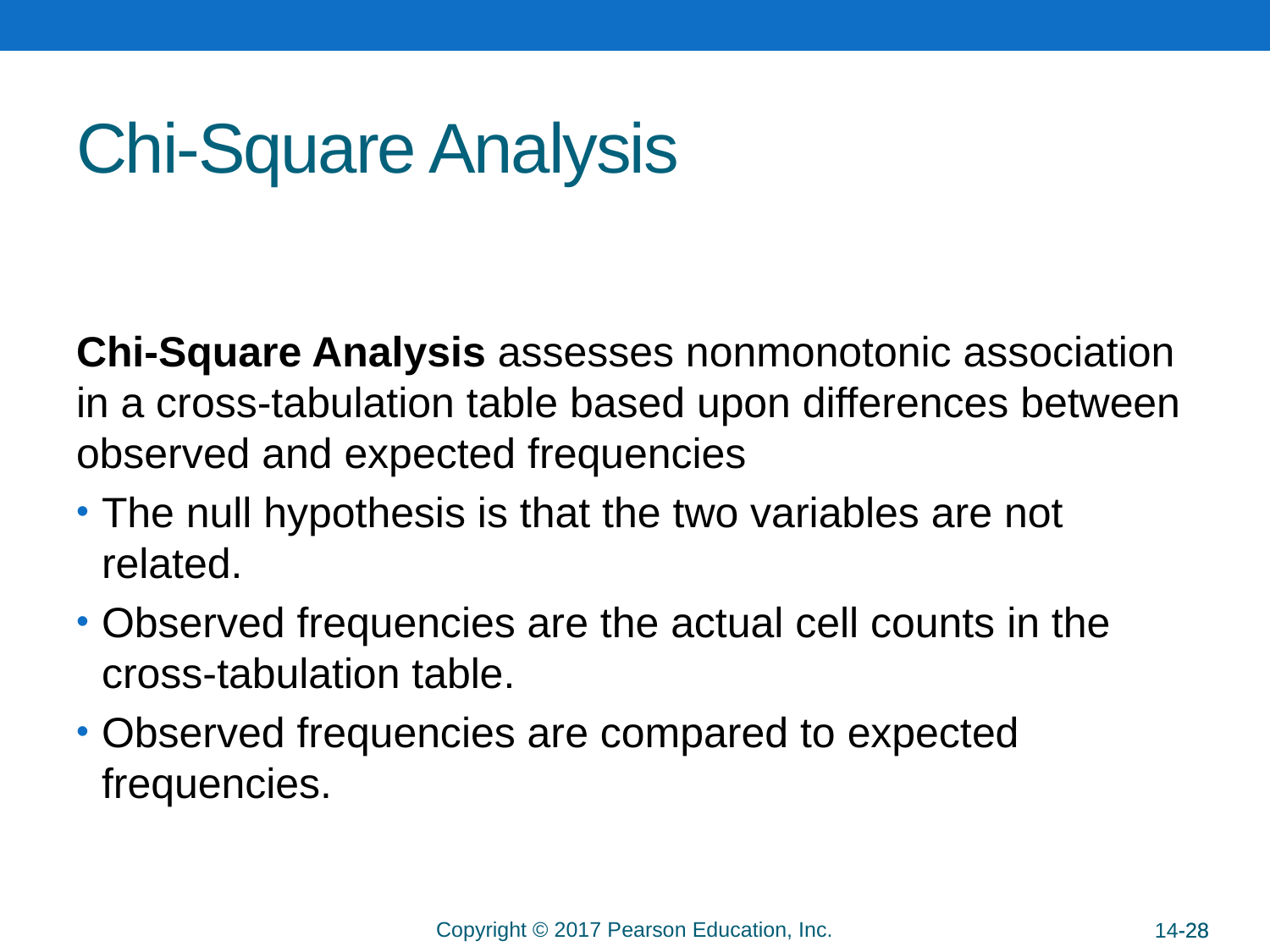

# Chi-Square Analysis
Chi-Square Analysis assesses nonmonotonic association in a cross-tabulation table based upon differences between observed and expected frequencies
The null hypothesis is that the two variables are not related.
Observed frequencies are the actual cell counts in the cross-tabulation table.
Observed frequencies are compared to expected frequencies.